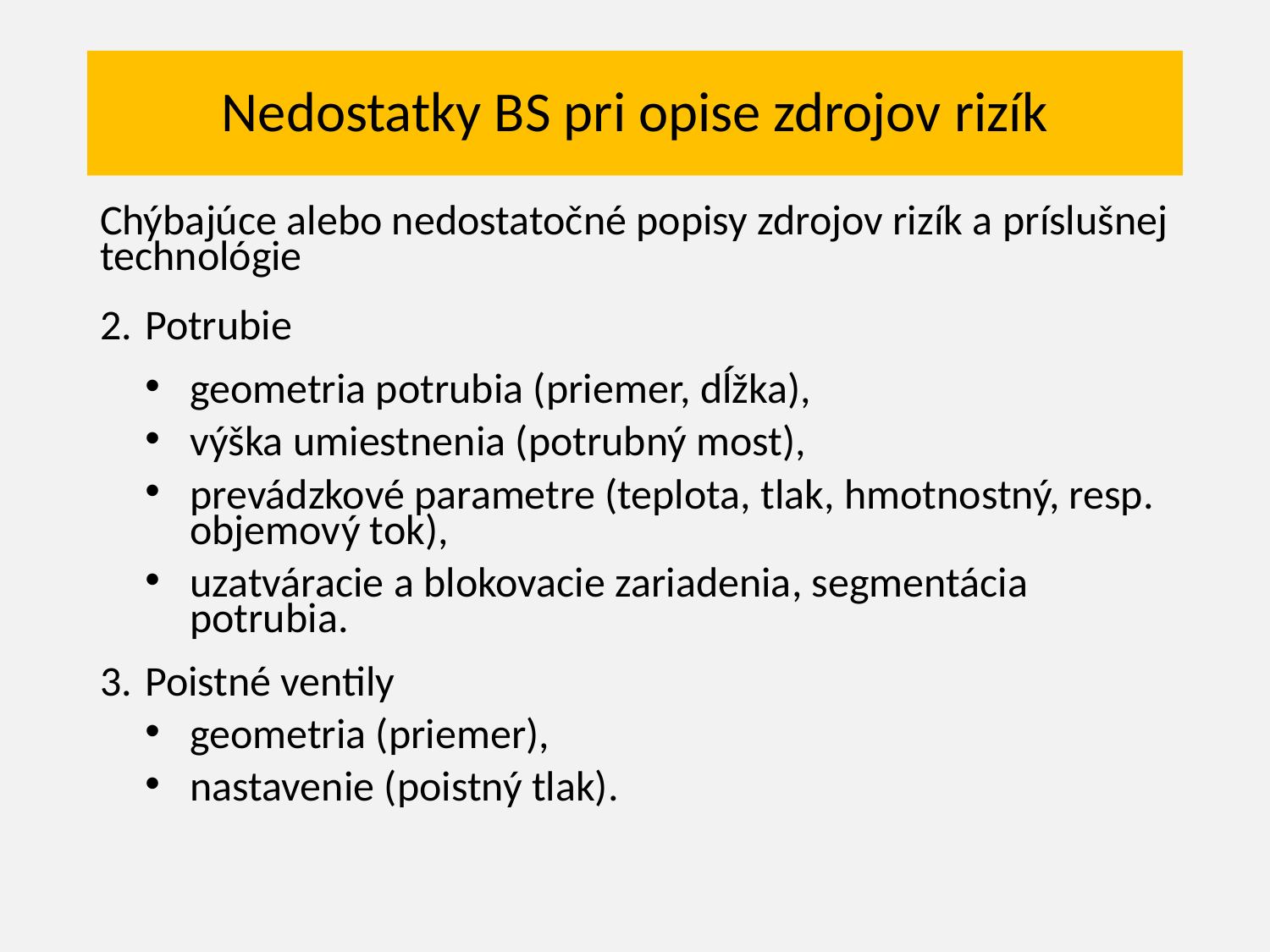

# Nedostatky BS pri opise zdrojov rizík
Chýbajúce alebo nedostatočné popisy zdrojov rizík a príslušnej technológie
Potrubie
geometria potrubia (priemer, dĺžka),
výška umiestnenia (potrubný most),
prevádzkové parametre (teplota, tlak, hmotnostný, resp. objemový tok),
uzatváracie a blokovacie zariadenia, segmentácia potrubia.
Poistné ventily
geometria (priemer),
nastavenie (poistný tlak).